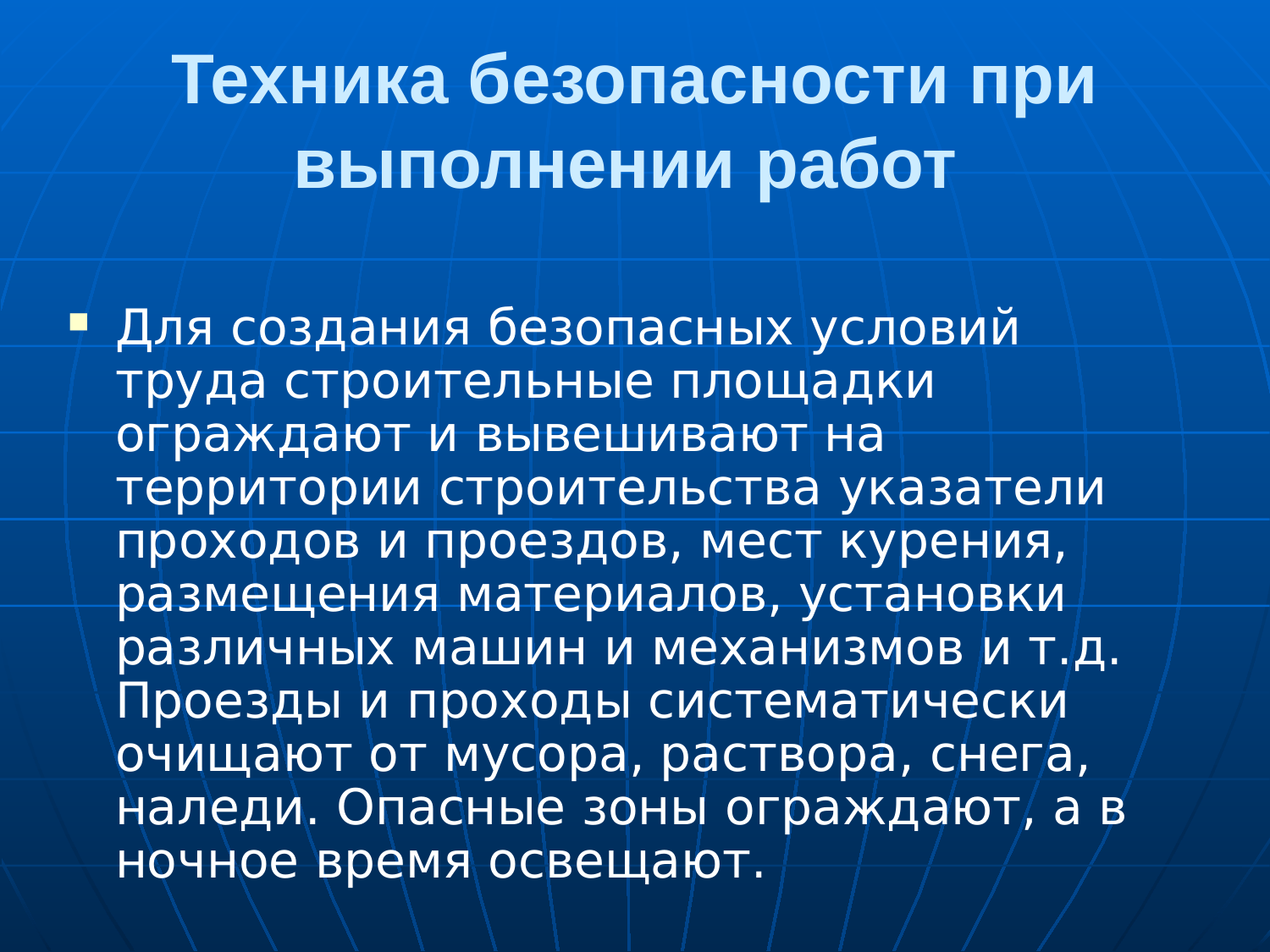

# Техника безопасности при выполнении работ
Для создания безопасных условий труда строительные площадки ограждают и вывешивают на территории строительства указатели проходов и проездов, мест курения, размещения материалов, установки различных машин и механизмов и т.д. Проезды и проходы систематически очищают от мусора, раствора, снега, наледи. Опасные зоны ограждают, а в ночное время освещают.